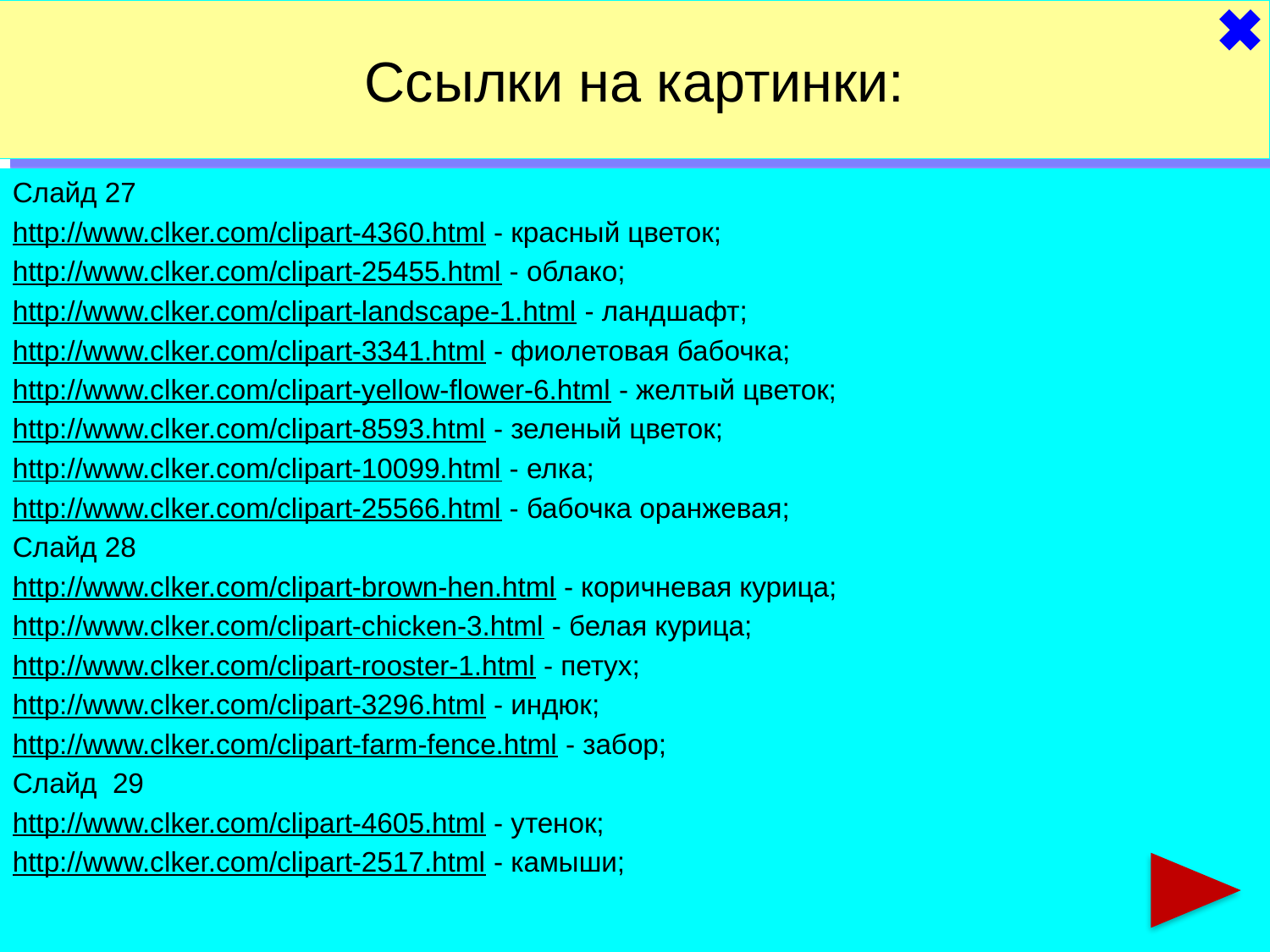

Ссылки на картинки:

Слайд 27
http://www.clker.com/clipart-4360.html - красный цветок;
http://www.clker.com/clipart-25455.html - облако;
http://www.clker.com/clipart-landscape-1.html - ландшафт;
http://www.clker.com/clipart-3341.html - фиолетовая бабочка;
http://www.clker.com/clipart-yellow-flower-6.html - желтый цветок;
http://www.clker.com/clipart-8593.html - зеленый цветок;
http://www.clker.com/clipart-10099.html - елка;
http://www.clker.com/clipart-25566.html - бабочка оранжевая;
Слайд 28
http://www.clker.com/clipart-brown-hen.html - коричневая курица;
http://www.clker.com/clipart-chicken-3.html - белая курица;
http://www.clker.com/clipart-rooster-1.html - петух;
http://www.clker.com/clipart-3296.html - индюк;
http://www.clker.com/clipart-farm-fence.html - забор;
Слайд  29
http://www.clker.com/clipart-4605.html - утенок;
http://www.clker.com/clipart-2517.html - камыши;